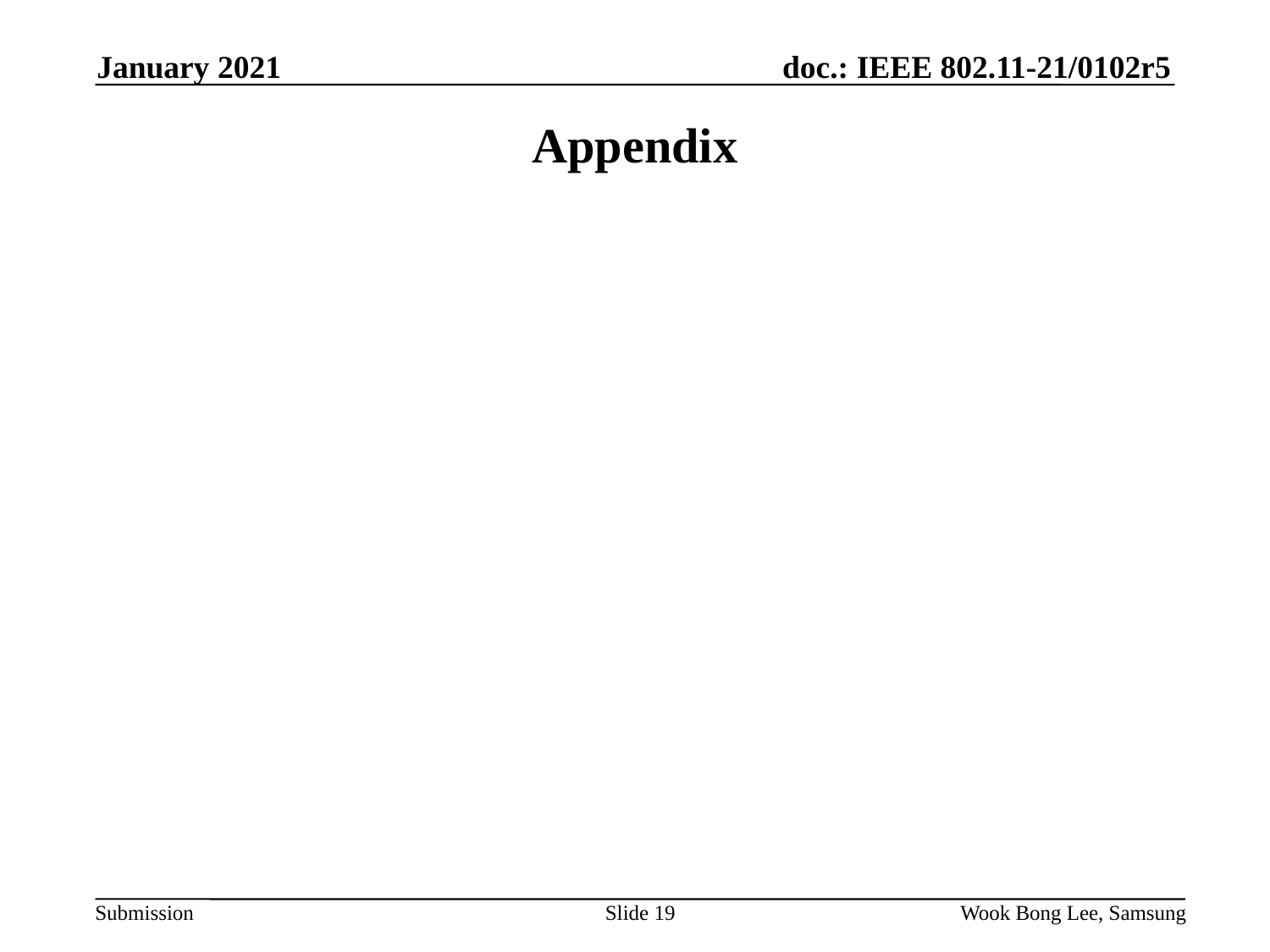

January 2021
# Appendix

Slide 19
Wook Bong Lee, Samsung